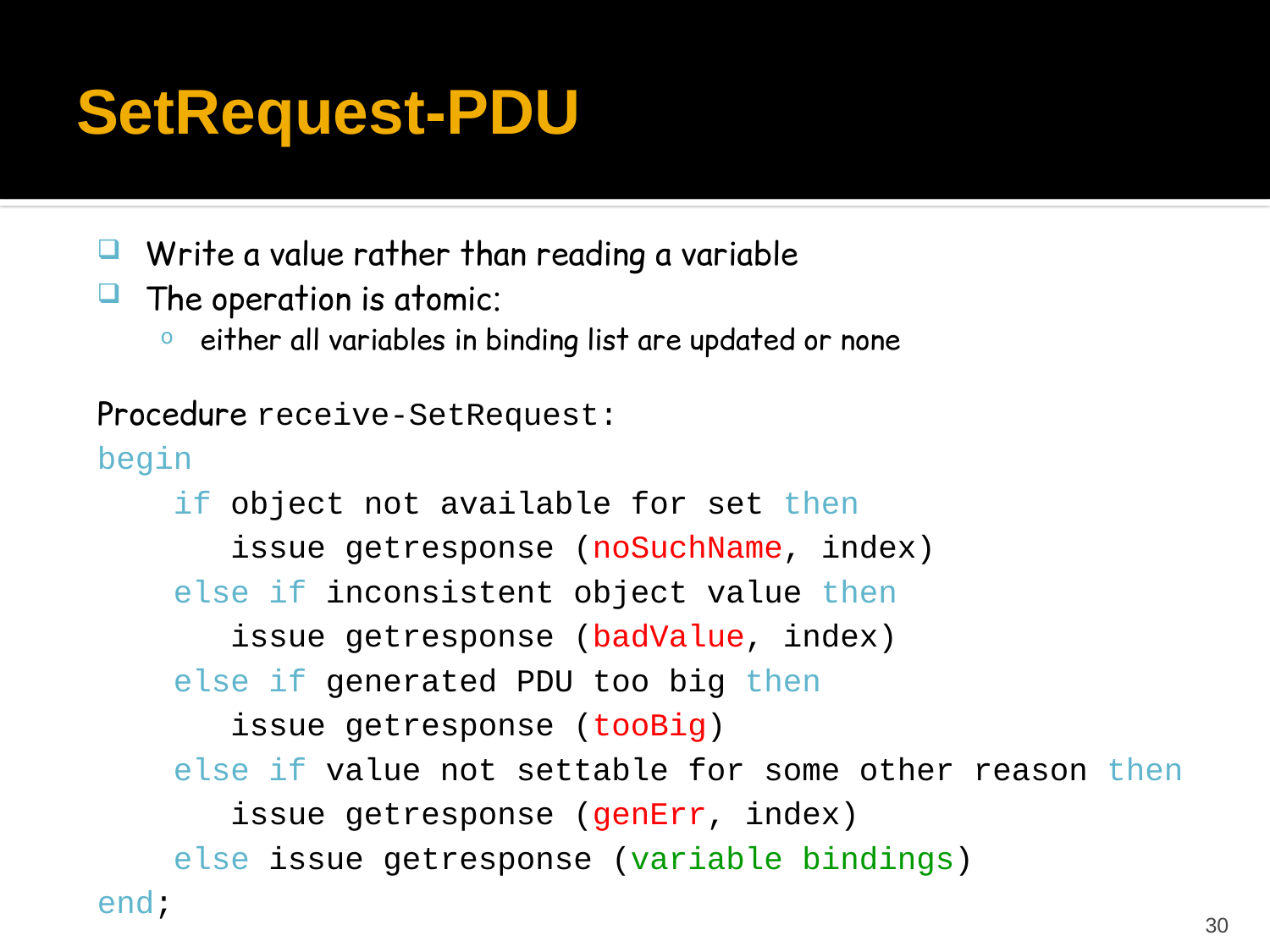

# SetRequest-PDU
Write a value rather than reading a variable
The operation is atomic:
either all variables in binding list are updated or none

Procedure receive-SetRequest:
begin
    if object not available for set then
       issue getresponse (noSuchName, index)
    else if inconsistent object value then
       issue getresponse (badValue, index)
    else if generated PDU too big then
       issue getresponse (tooBig)
    else if value not settable for some other reason then
       issue getresponse (genErr, index)
    else issue getresponse (variable bindings)
end;
30